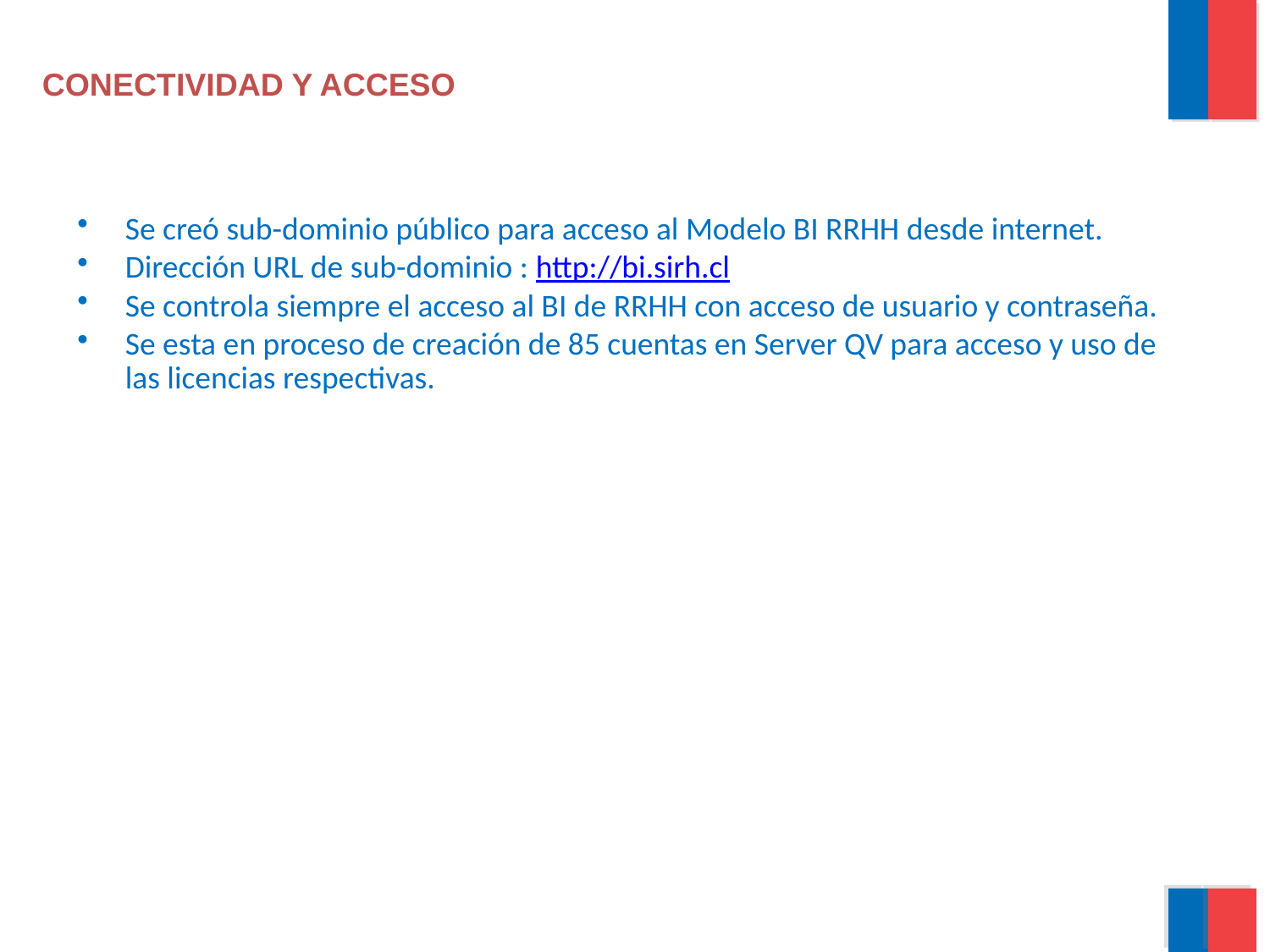

CONECTIVIDAD Y ACCESO
Se creó sub-dominio público para acceso al Modelo BI RRHH desde internet.
Dirección URL de sub-dominio : http://bi.sirh.cl
Se controla siempre el acceso al BI de RRHH con acceso de usuario y contraseña.
Se esta en proceso de creación de 85 cuentas en Server QV para acceso y uso de las licencias respectivas.